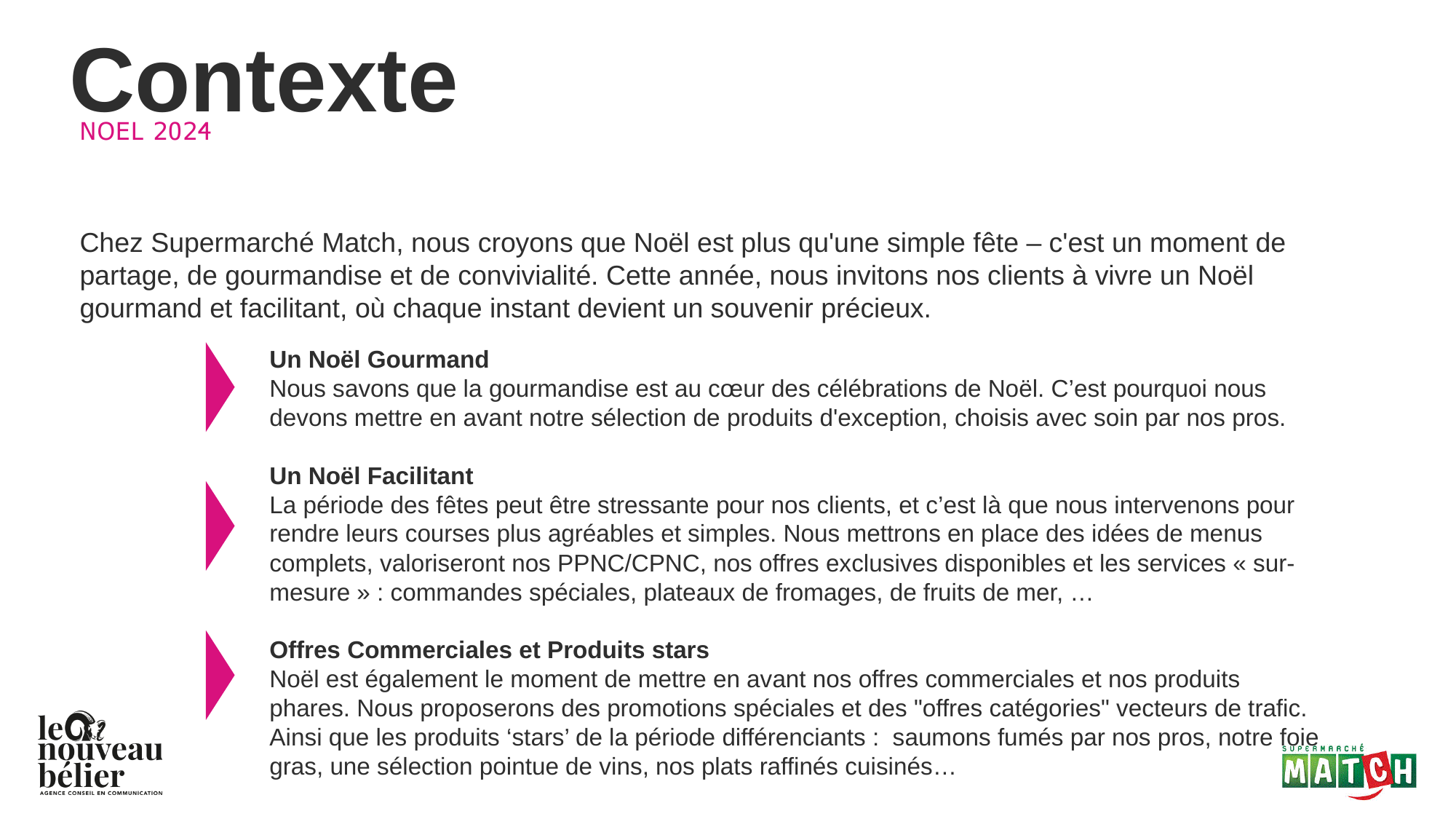

Contexte

NOEL 2024
# Un Noël gourmand & facilitant
Chez Supermarché Match, nous croyons que Noël est plus qu'une simple fête – c'est un moment de partage, de gourmandise et de convivialité. Cette année, nous invitons nos clients à vivre un Noël gourmand et facilitant, où chaque instant devient un souvenir précieux.
Un Noël Gourmand
Nous savons que la gourmandise est au cœur des célébrations de Noël. C’est pourquoi nous devons mettre en avant notre sélection de produits d'exception, choisis avec soin par nos pros.
Un Noël Facilitant
La période des fêtes peut être stressante pour nos clients, et c’est là que nous intervenons pour rendre leurs courses plus agréables et simples. Nous mettrons en place des idées de menus complets, valoriseront nos PPNC/CPNC, nos offres exclusives disponibles et les services « sur-mesure » : commandes spéciales, plateaux de fromages, de fruits de mer, …
Offres Commerciales et Produits stars
Noël est également le moment de mettre en avant nos offres commerciales et nos produits phares. Nous proposerons des promotions spéciales et des "offres catégories" vecteurs de trafic. Ainsi que les produits ‘stars’ de la période différenciants :  saumons fumés par nos pros, notre foie gras, une sélection pointue de vins, nos plats raffinés cuisinés…